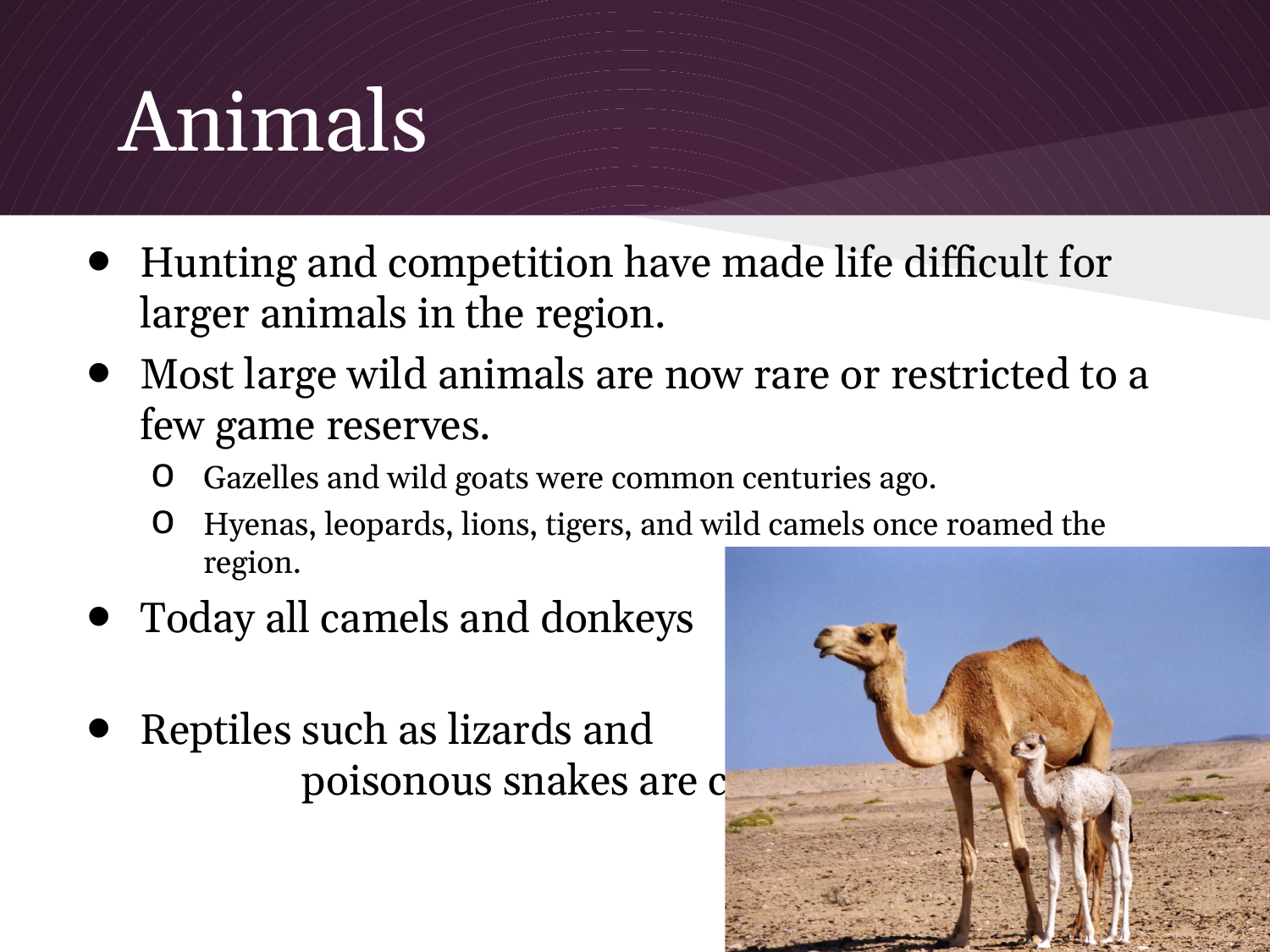

# Animals
Hunting and competition have made life difficult for larger animals in the region.
Most large wild animals are now rare or restricted to a few game reserves.
Gazelles and wild goats were common centuries ago.
Hyenas, leopards, lions, tigers, and wild camels once roamed the region.
Today all camels and donkeys                                                                                                                         are domesticated.
Reptiles such as lizards and                                                                      poisonous snakes are common.